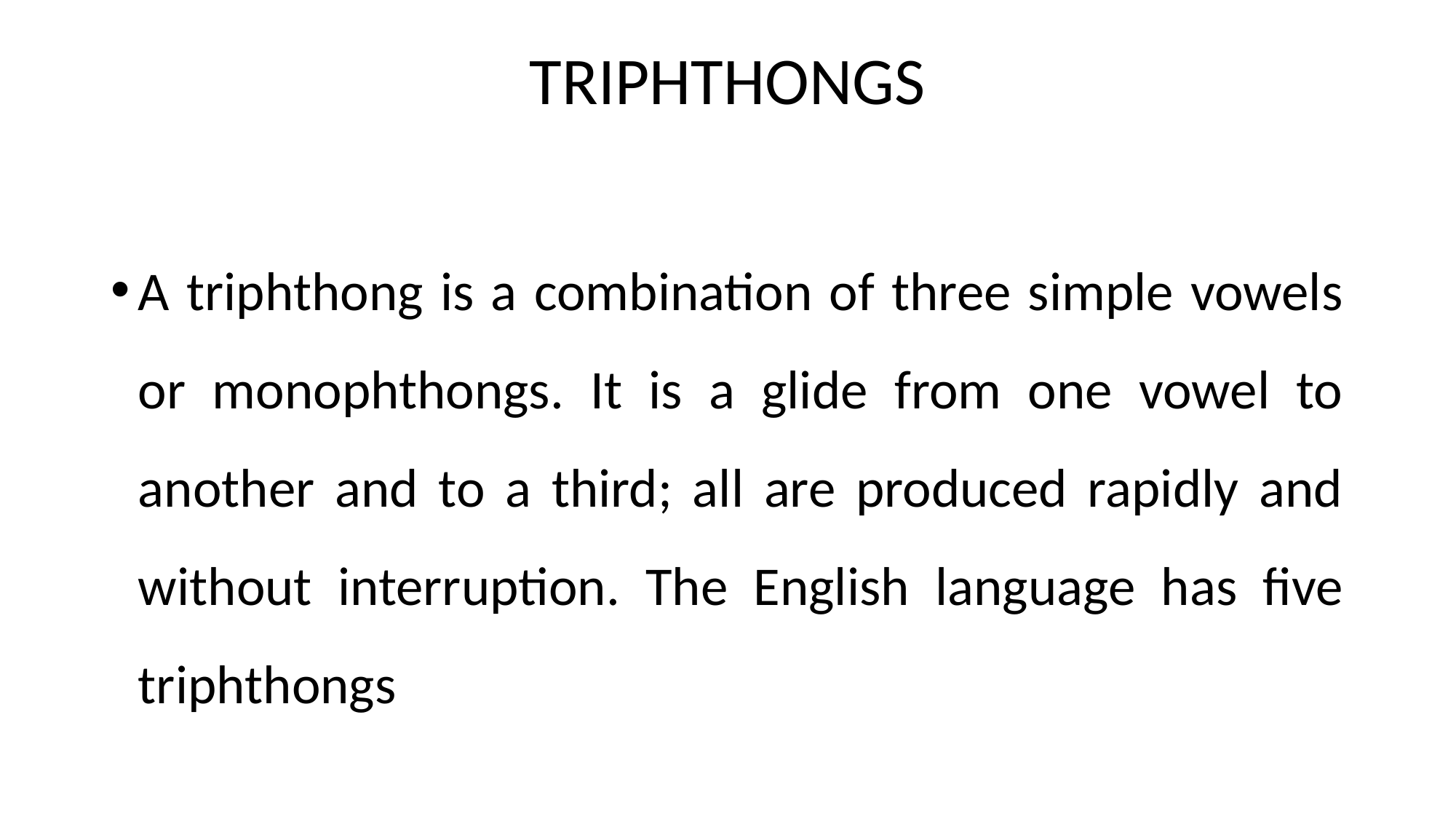

# TRIPHTHONGS
A triphthong is a combination of three simple vowels or monophthongs. It is a glide from one vowel to another and to a third; all are produced rapidly and without interruption. The English language has five triphthongs